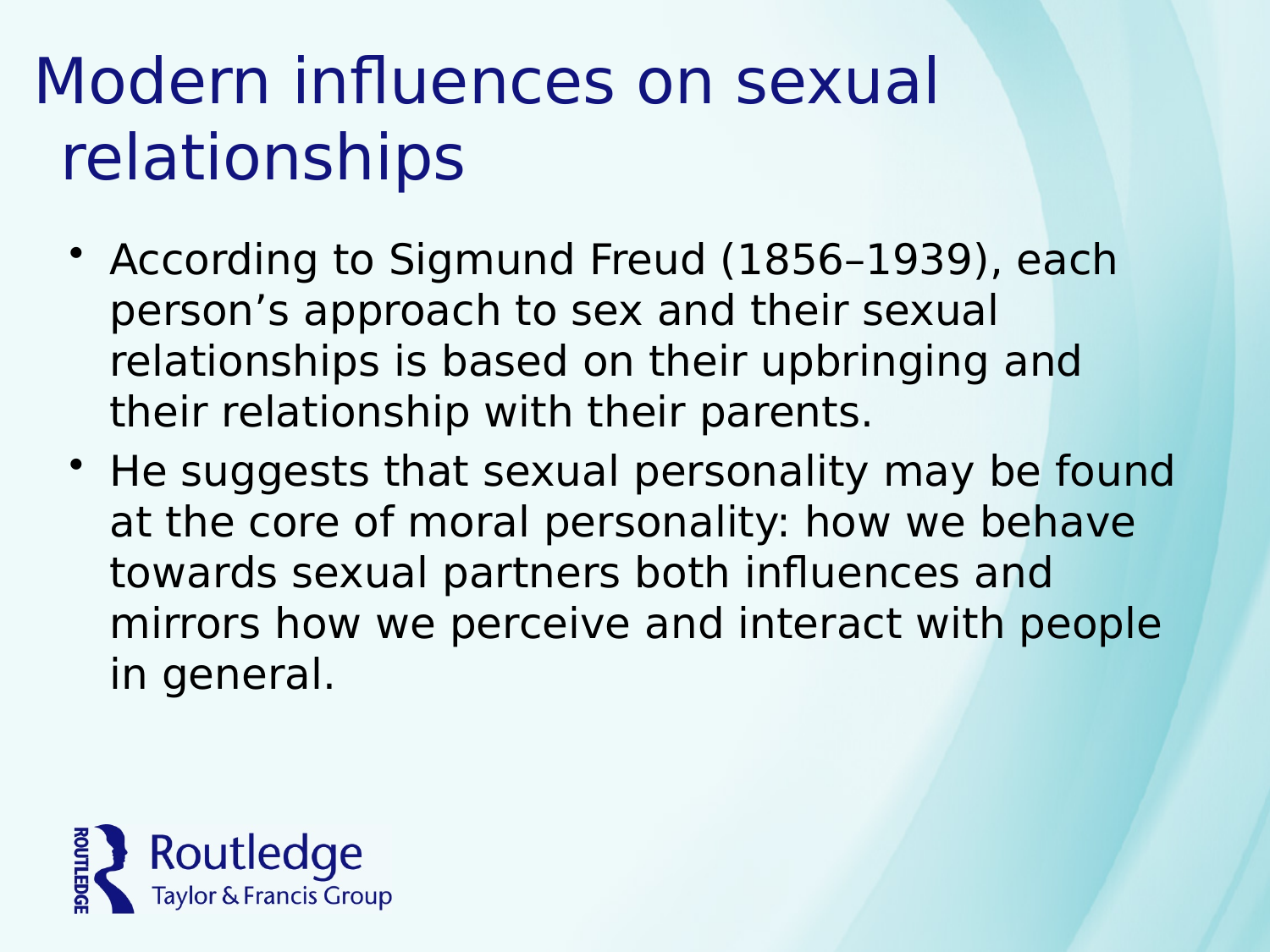

# Modern influences on sexual relationships
According to Sigmund Freud (1856–1939), each person’s approach to sex and their sexual relationships is based on their upbringing and their relationship with their parents.
He suggests that sexual personality may be found at the core of moral personality: how we behave towards sexual partners both influences and mirrors how we perceive and interact with people in general.